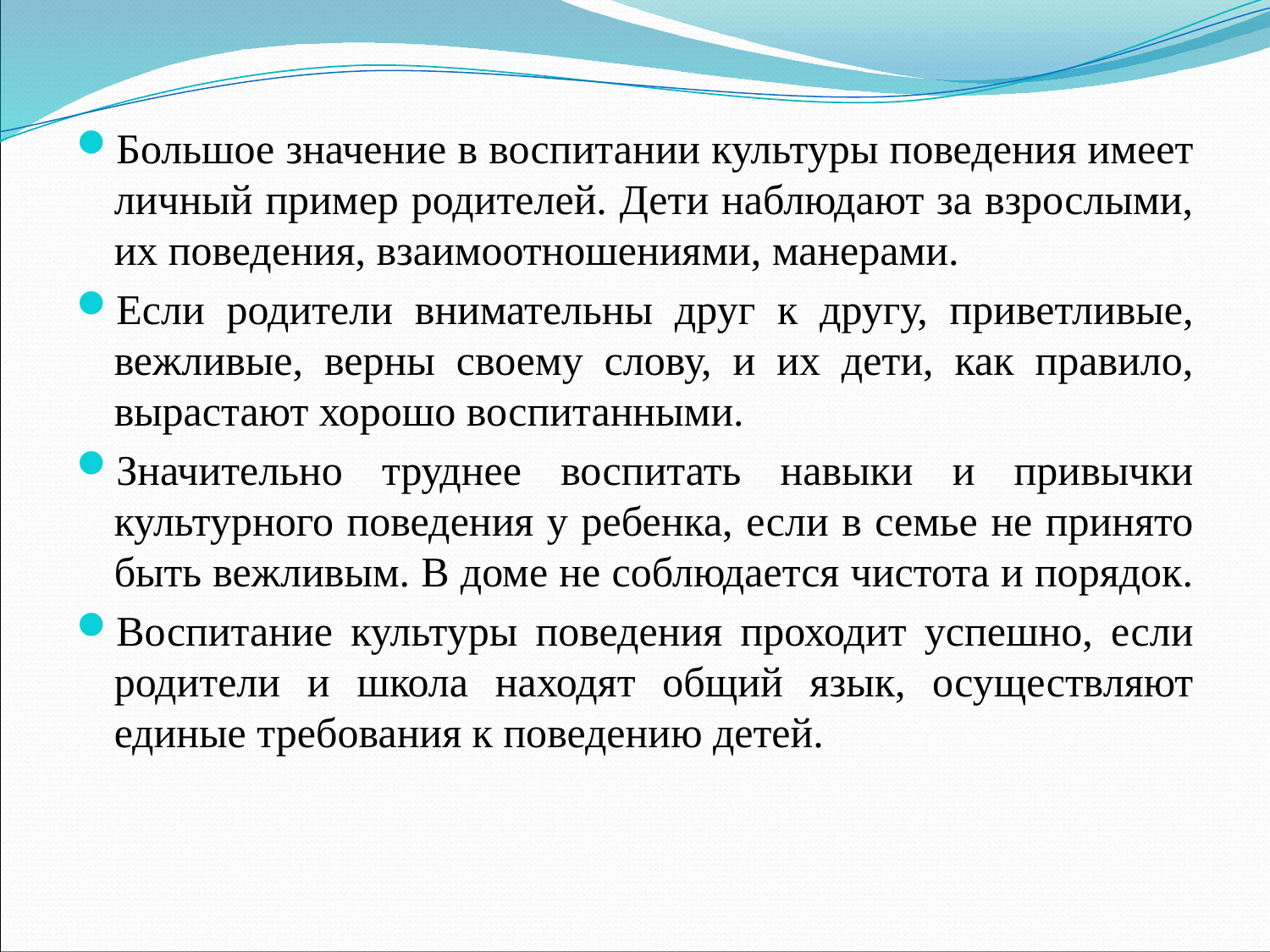

Большое значение в воспитании культуры поведения имеет личный пример родителей. Дети наблюдают за взрослыми, их поведения, взаимоотношениями, манерами.
Если родители внимательны друг к другу, приветливые, вежливые, верны своему слову, и их дети, как правило, вырастают хорошо воспитанными.
Значительно труднее воспитать навыки и привычки культурного поведения у ребенка, если в семье не принято быть вежливым. В доме не соблюдается чистота и порядок.
Воспитание культуры поведения проходит успешно, если родители и школа находят общий язык, осуществляют единые требования к поведению детей.

#